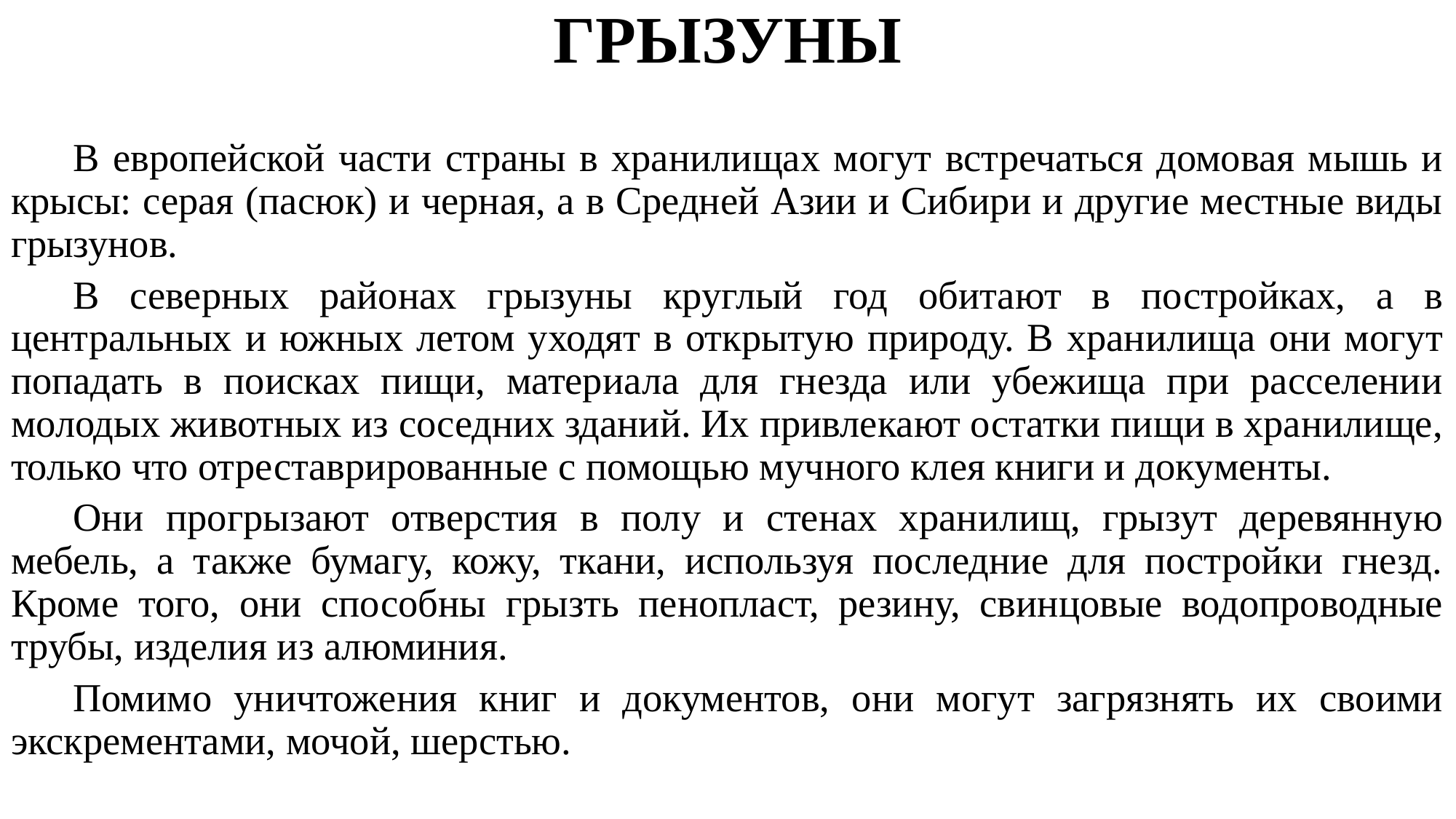

ГРЫЗУНЫ

	В европейской части страны в хранилищах могут встречаться домовая мышь и крысы: серая (пасюк) и черная, а в Средней Азии и Сибири и другие местные виды грызунов.
	В северных районах грызуны круглый год обитают в постройках, а в центральных и южных летом уходят в открытую природу. В хранилища они могут попадать в поисках пищи, материала для гнезда или убежища при расселении молодых животных из соседних зданий. Их привлекают остатки пищи в хранилище, только что отреставрированные с помощью мучного клея книги и документы.
	Они прогрызают отверстия в полу и стенах хранилищ, грызут деревянную мебель, а также бумагу, кожу, ткани, используя последние для постройки гнезд. Кроме того, они способны грызть пенопласт, резину, свинцовые водопроводные трубы, изделия из алюминия.
	Помимо уничтожения книг и документов, они могут загрязнять их своими экскрементами, мочой, шерстью.